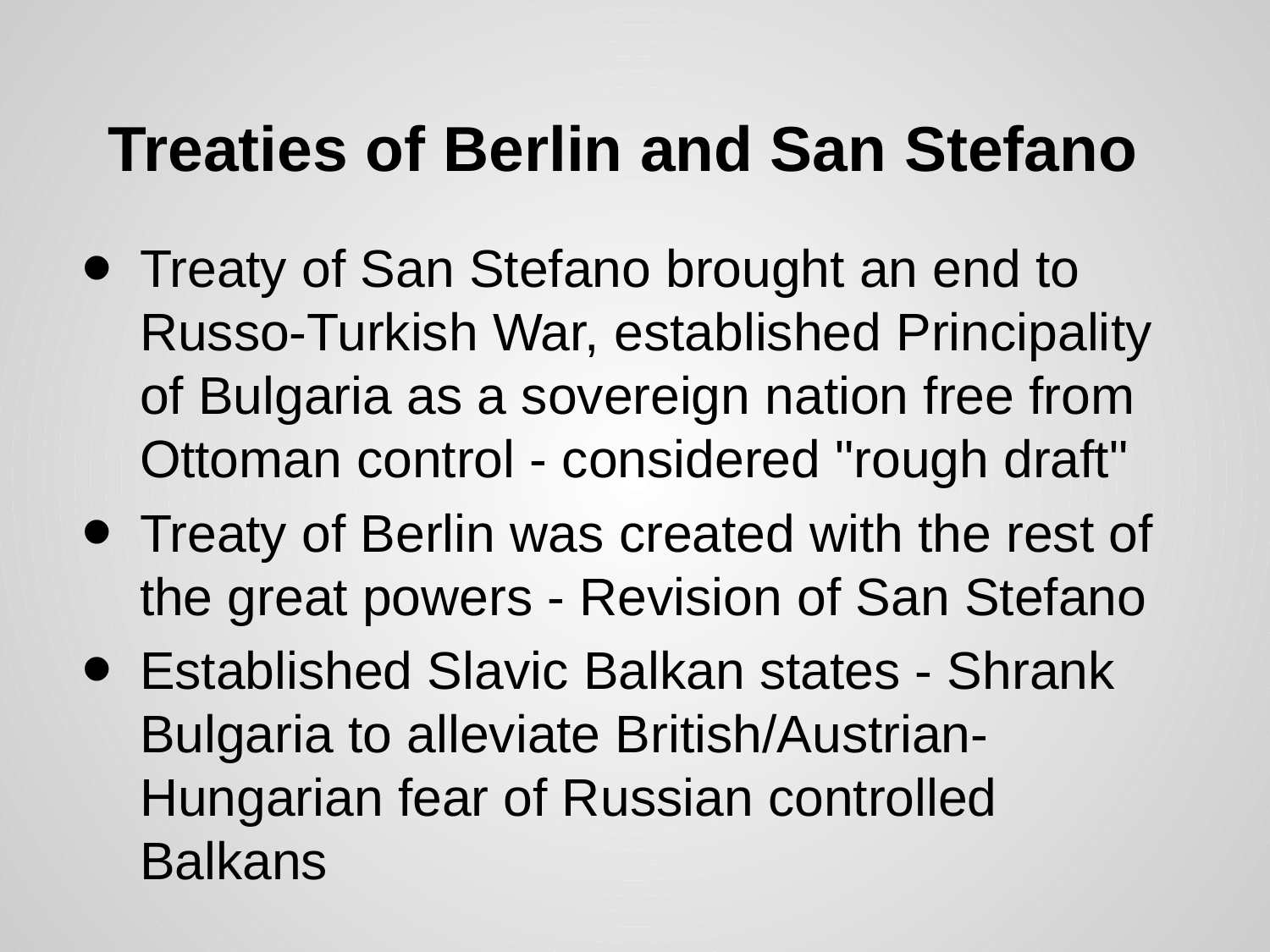

# Treaties of Berlin and San Stefano
Treaty of San Stefano brought an end to Russo-Turkish War, established Principality of Bulgaria as a sovereign nation free from Ottoman control - considered "rough draft"
Treaty of Berlin was created with the rest of the great powers - Revision of San Stefano
Established Slavic Balkan states - Shrank Bulgaria to alleviate British/Austrian-Hungarian fear of Russian controlled Balkans